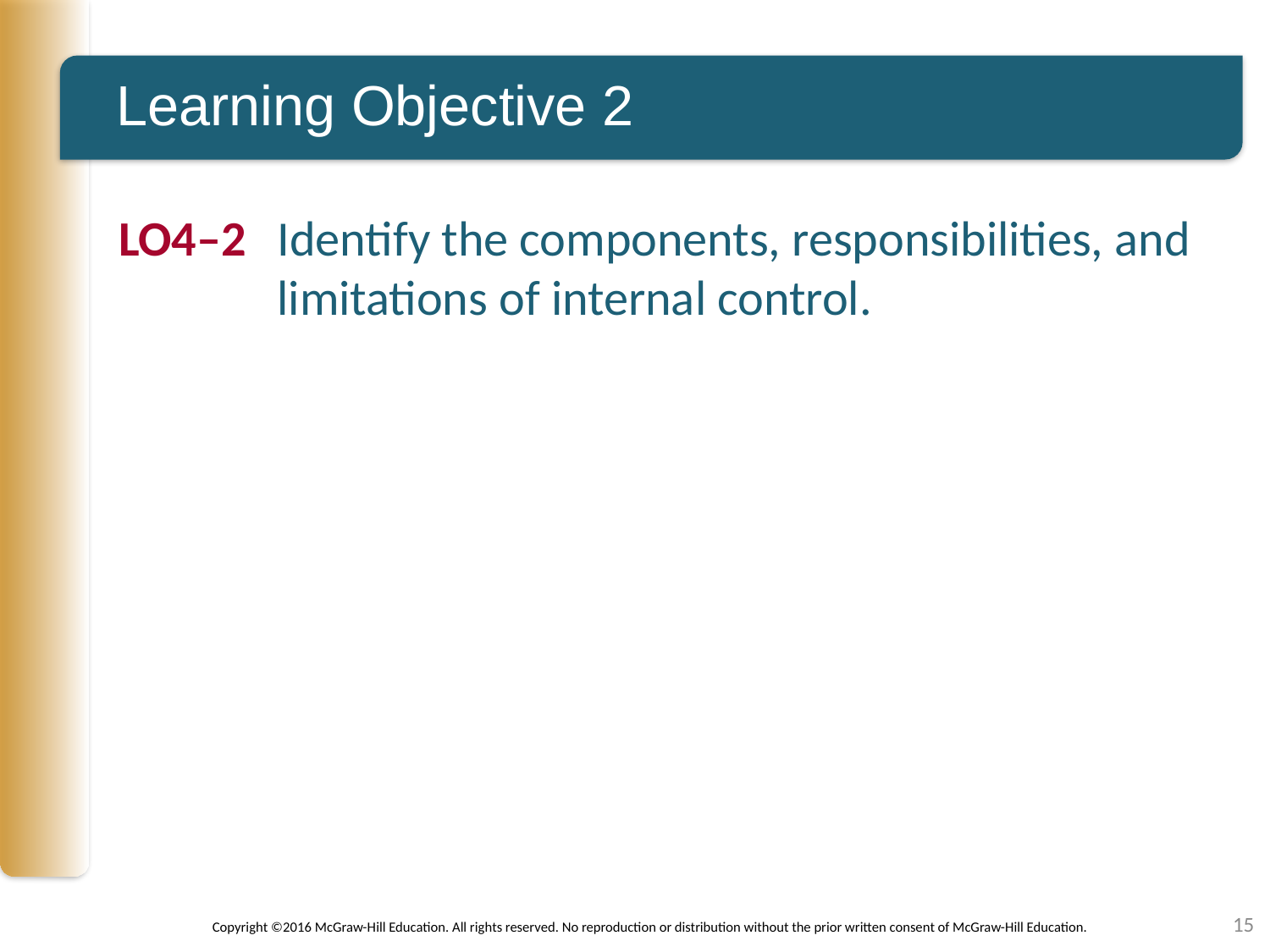

# Learning Objective 2
LO4–2	Identify the components, responsibilities, and limitations of internal control.
15
Copyright ©2016 McGraw-Hill Education. All rights reserved. No reproduction or distribution without the prior written consent of McGraw-Hill Education.